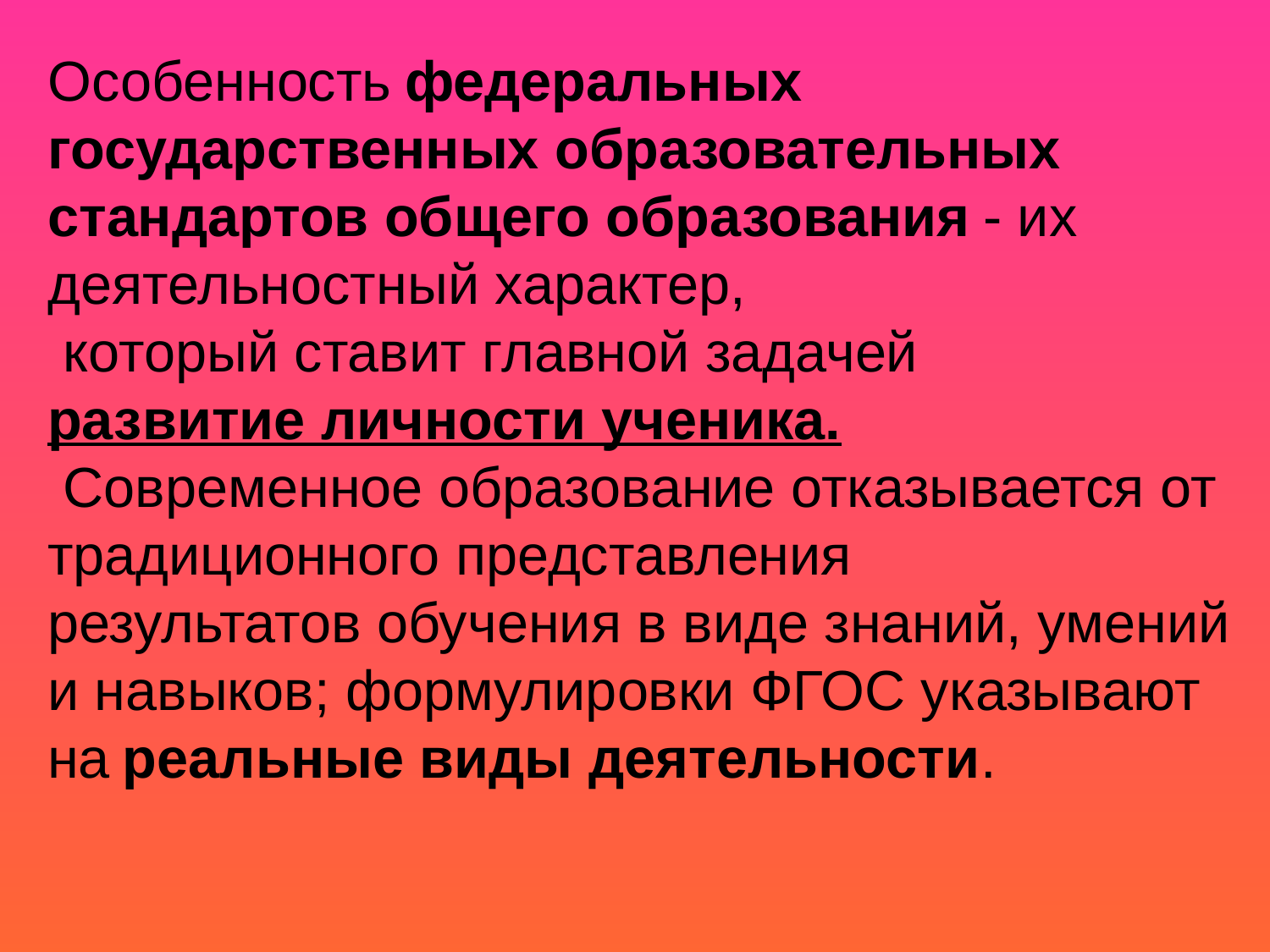

Особенность федеральных государственных образовательных стандартов общего образования - их деятельностный характер,
 который ставит главной задачей
развитие личности ученика.
 Современное образование отказывается от традиционного представления
результатов обучения в виде знаний, умений и навыков; формулировки ФГОС указывают на реальные виды деятельности.